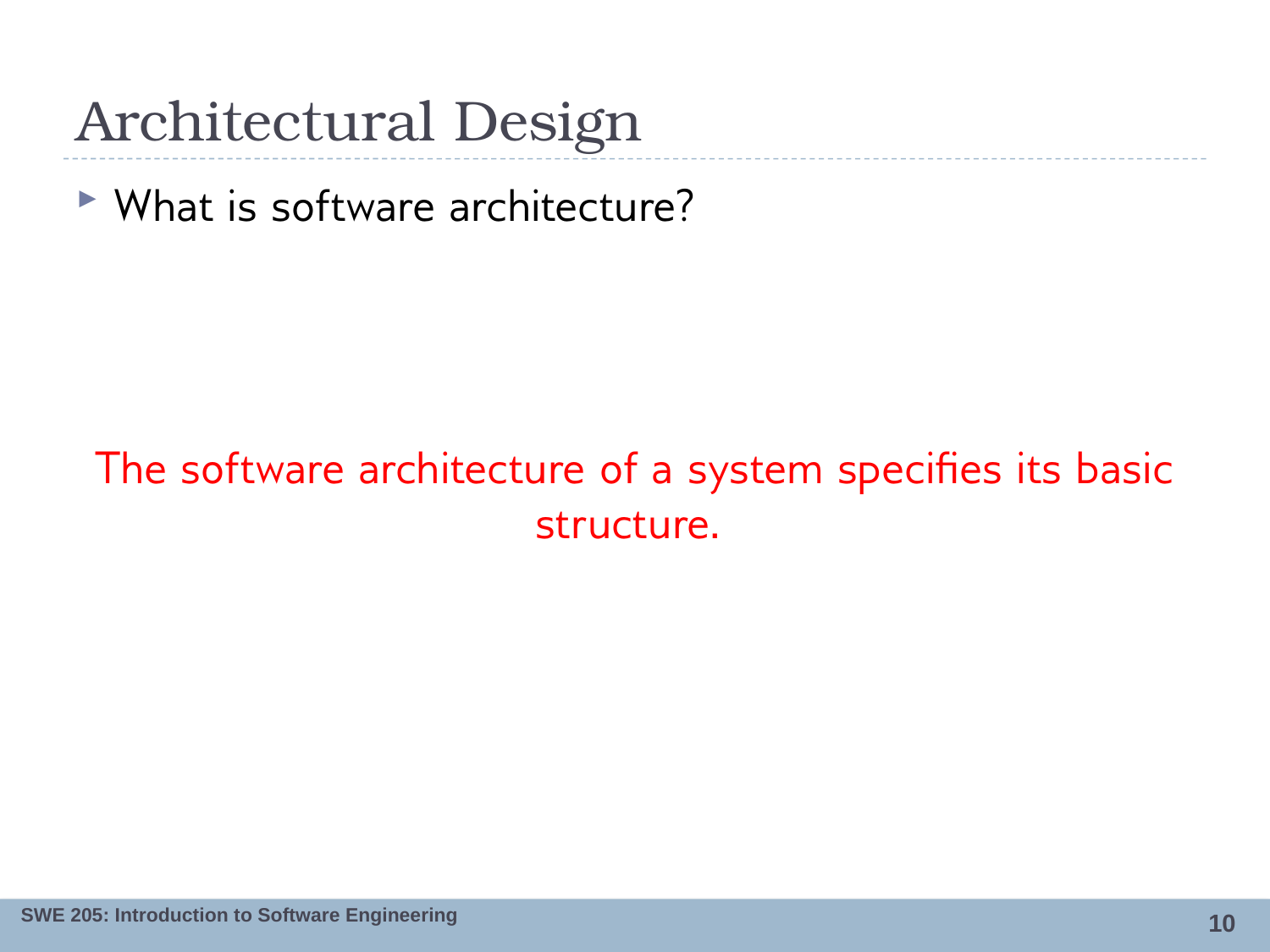

# Architectural Design
What is software architecture?

The software architecture of a system specifies its basic structure.

10